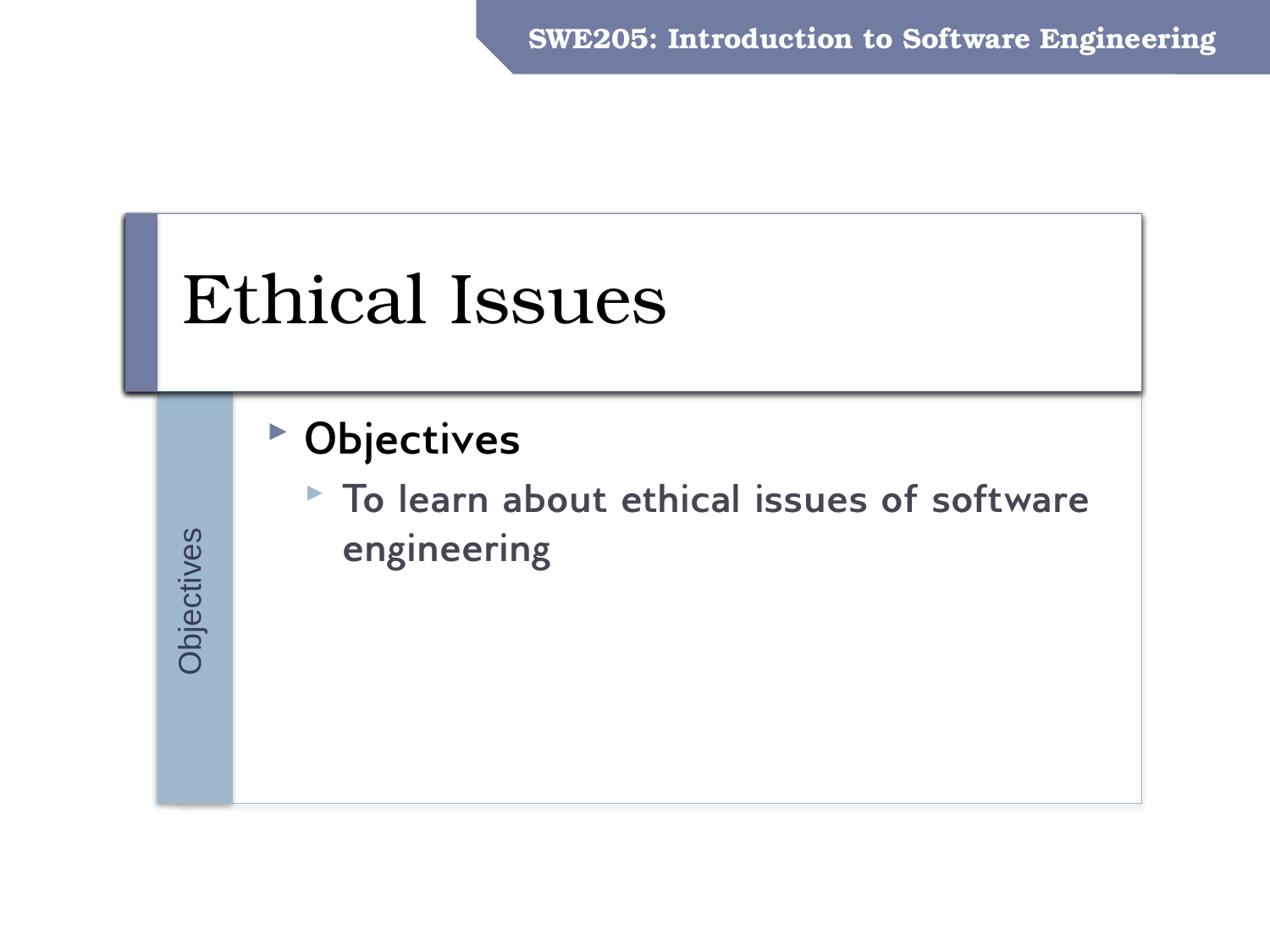

SWE205: Introduction to Software Engineering
# Ethical Issues
Objectives
To learn about ethical issues of software engineering